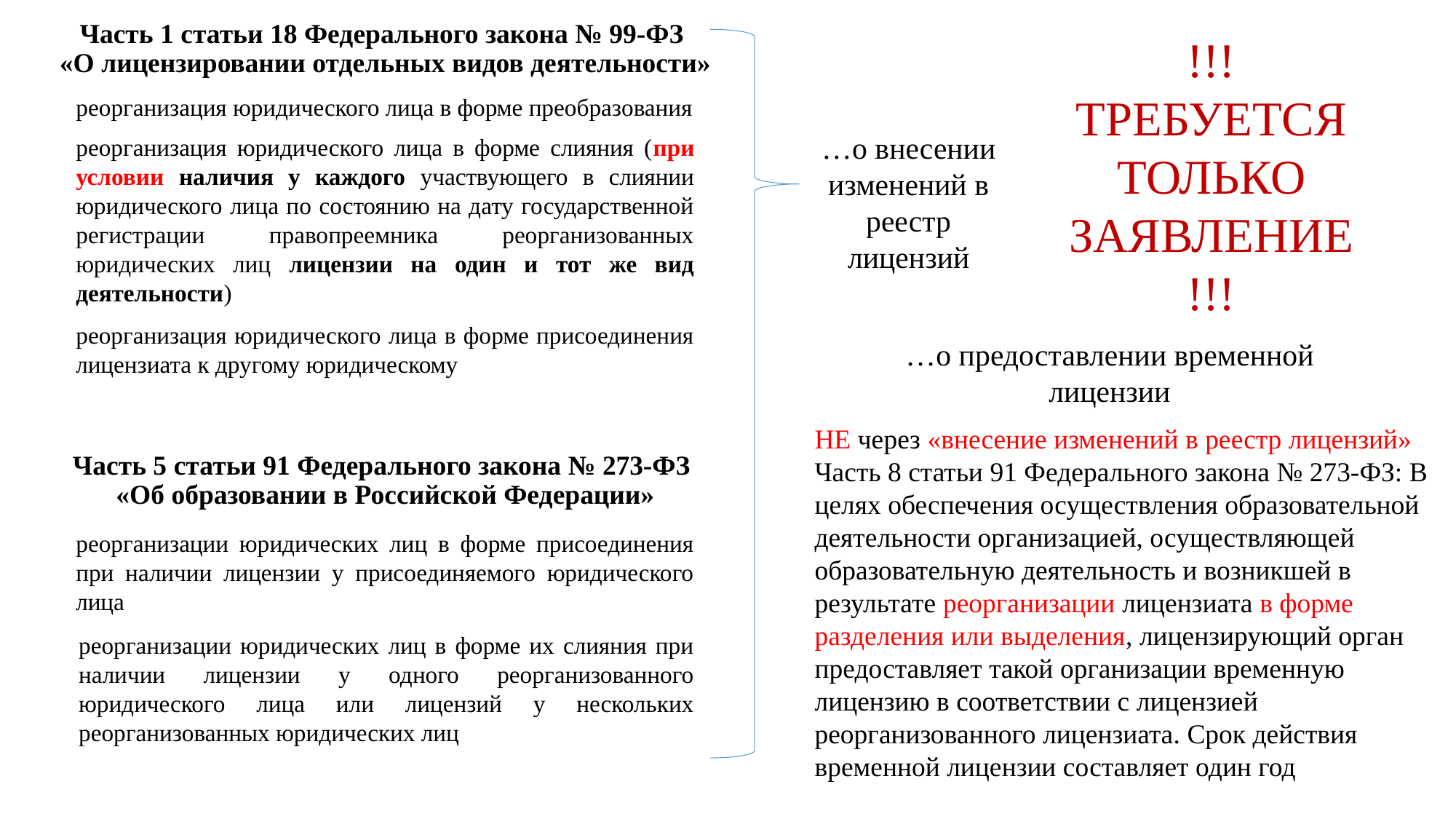

# Часть 1 статьи 18 Федерального закона № 99-ФЗ «О лицензировании отдельных видов деятельности»
!!!
ТРЕБУЕТСЯ ТОЛЬКО ЗАЯВЛЕНИЕ!!!

реорганизация юридического лица в форме преобразования
…о внесении изменений в реестр лицензий
реорганизация юридического лица в форме слияния (при условии наличия у каждого участвующего в слиянии юридического лица по состоянию на дату государственной регистрации правопреемника реорганизованных юридических лиц лицензии на один и тот же вид деятельности)
реорганизация юридического лица в форме присоединения лицензиата к другому юридическому
…о предоставлении временной лицензии
НЕ через «внесение изменений в реестр лицензий»
Часть 8 статьи 91 Федерального закона № 273-ФЗ: В целях обеспечения осуществления образовательной деятельности организацией, осуществляющей образовательную деятельность и возникшей в результате реорганизации лицензиата в форме разделения или выделения, лицензирующий орган предоставляет такой организации временную лицензию в соответствии с лицензией реорганизованного лицензиата. Срок действия временной лицензии составляет один год
Часть 5 статьи 91 Федерального закона № 273-ФЗ
«Об образовании в Российской Федерации»
реорганизации юридических лиц в форме присоединения при наличии лицензии у присоединяемого юридического лица
реорганизации юридических лиц в форме их слияния при наличии лицензии у одного реорганизованного юридического лица или лицензий у нескольких реорганизованных юридических лиц